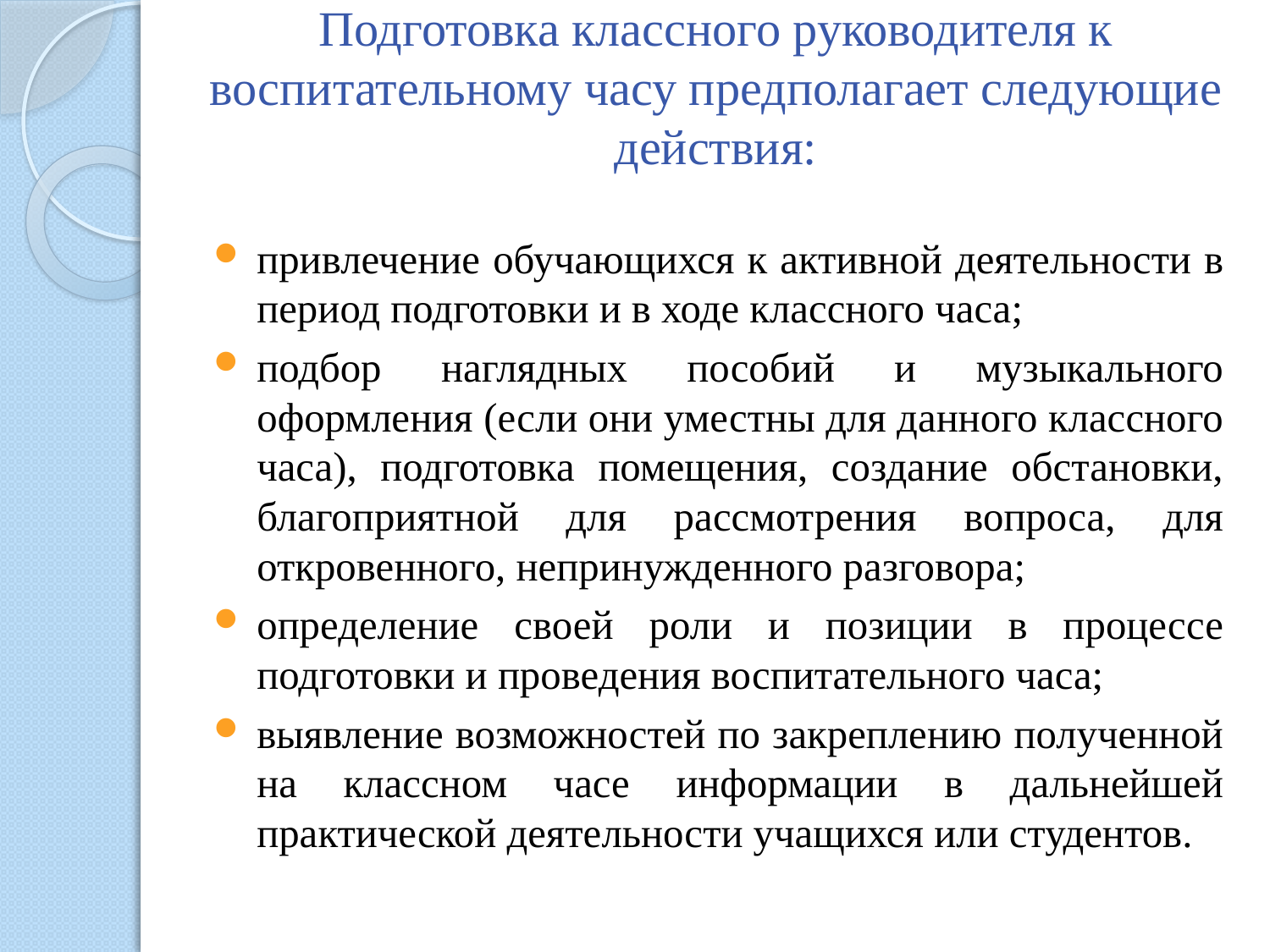

# Подготовка классного руководителя к воспитательному часу предполагает следующие действия:
привлечение обучающихся к активной деятельности в период подготовки и в ходе классного часа;
подбор наглядных пособий и музыкального оформления (если они уместны для данного классного часа), подготовка помещения, создание обстановки, благоприятной для рассмотрения вопроса, для откровенного, непринужденного разговора;
определение своей роли и позиции в процессе подготовки и проведения воспитательного часа;
выявление возможностей по закреплению полученной на классном часе информации в дальнейшей практической деятельности учащихся или студентов.